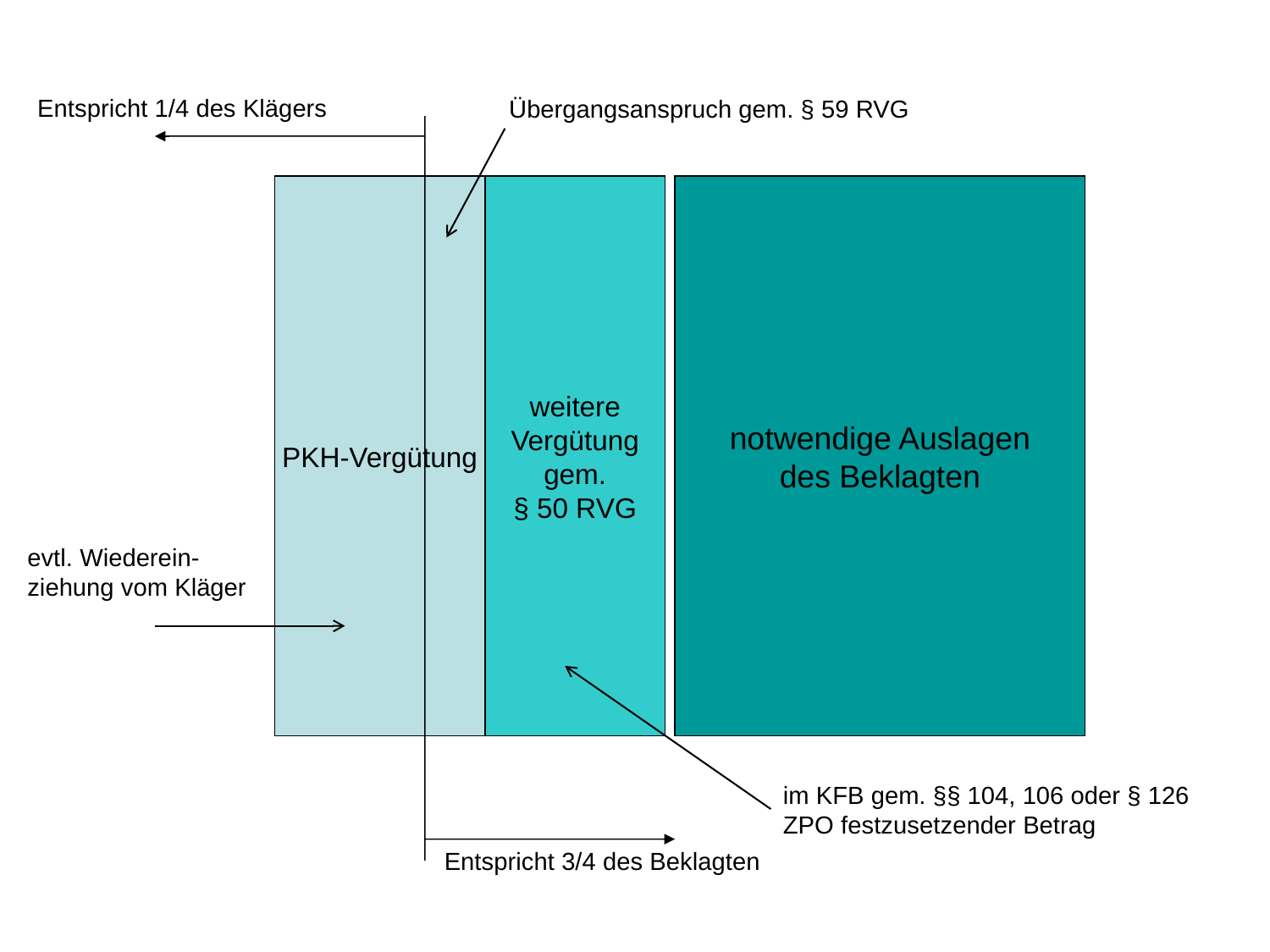

Entspricht 1/4 des Klägers
Übergangsanspruch gem. § 59 RVG

PKH-Vergütung
weitere
Vergütung
gem.
§ 50 RVG
notwendige Auslagen
des Beklagten
evtl. Wiederein-ziehung vom Kläger
im KFB gem. §§ 104, 106 oder § 126 ZPO festzusetzender Betrag

Entspricht 3/4 des Beklagten